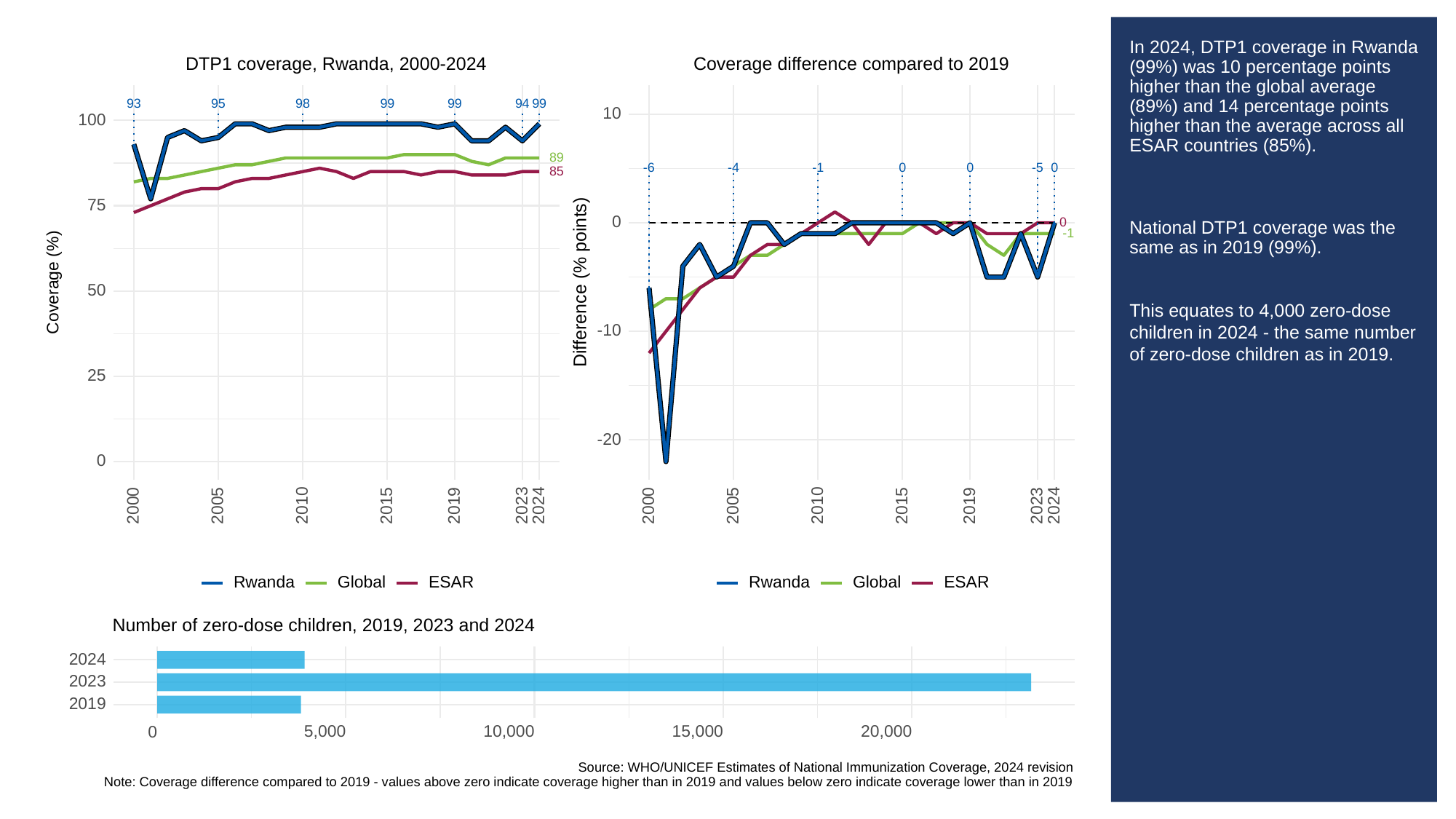

# In 2024, DTP1 coverage in Rwanda (99%) was 10 percentage points higher than the global average (89%) and 14 percentage points higher than the average across all ESAR countries (85%).

National DTP1 coverage was the same as in 2019 (99%).

This equates to 4,000 zero-dose children in 2024 - the same number of zero-dose children as in 2019.

Coverage difference compared to 2019
DTP1 coverage, Rwanda, 2000-2024

93
95
98
99
99
94
99
10

100

89

-6
0
0
0
-1
-5
-4
85

75

0
0

-1

Difference (% points)
Coverage (%)

50

-10

25

-20

0

2023
2023
2000
2005
2010
2015
2019
2024
2000
2005
2010
2015
2019
2024
Global
ESAR
Global
ESAR
Rwanda
Rwanda

Number of zero-dose children, 2019, 2023 and 2024

2024

2023

2019

5,000
10,000
15,000
20,000
0
Source: WHO/UNICEF Estimates of National Immunization Coverage, 2024 revision
Note: Coverage difference compared to 2019 - values above zero indicate coverage higher than in 2019 and values below zero indicate coverage lower than in 2019